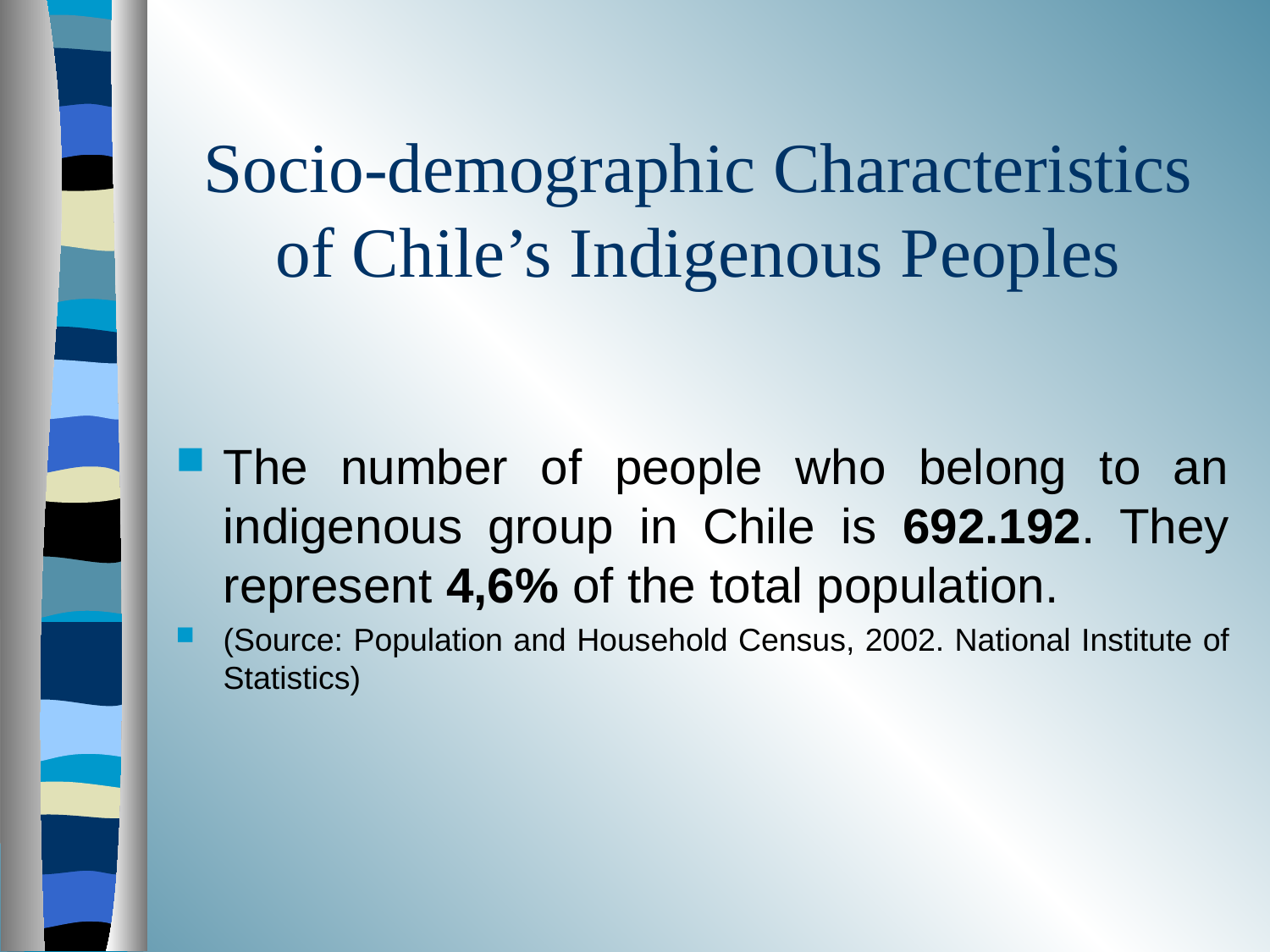

# Socio-demographic Characteristics of Chile’s Indigenous Peoples

The number of people who belong to an indigenous group in Chile is 692.192. They represent 4,6% of the total population.
(Source: Population and Household Census, 2002. National Institute of Statistics)